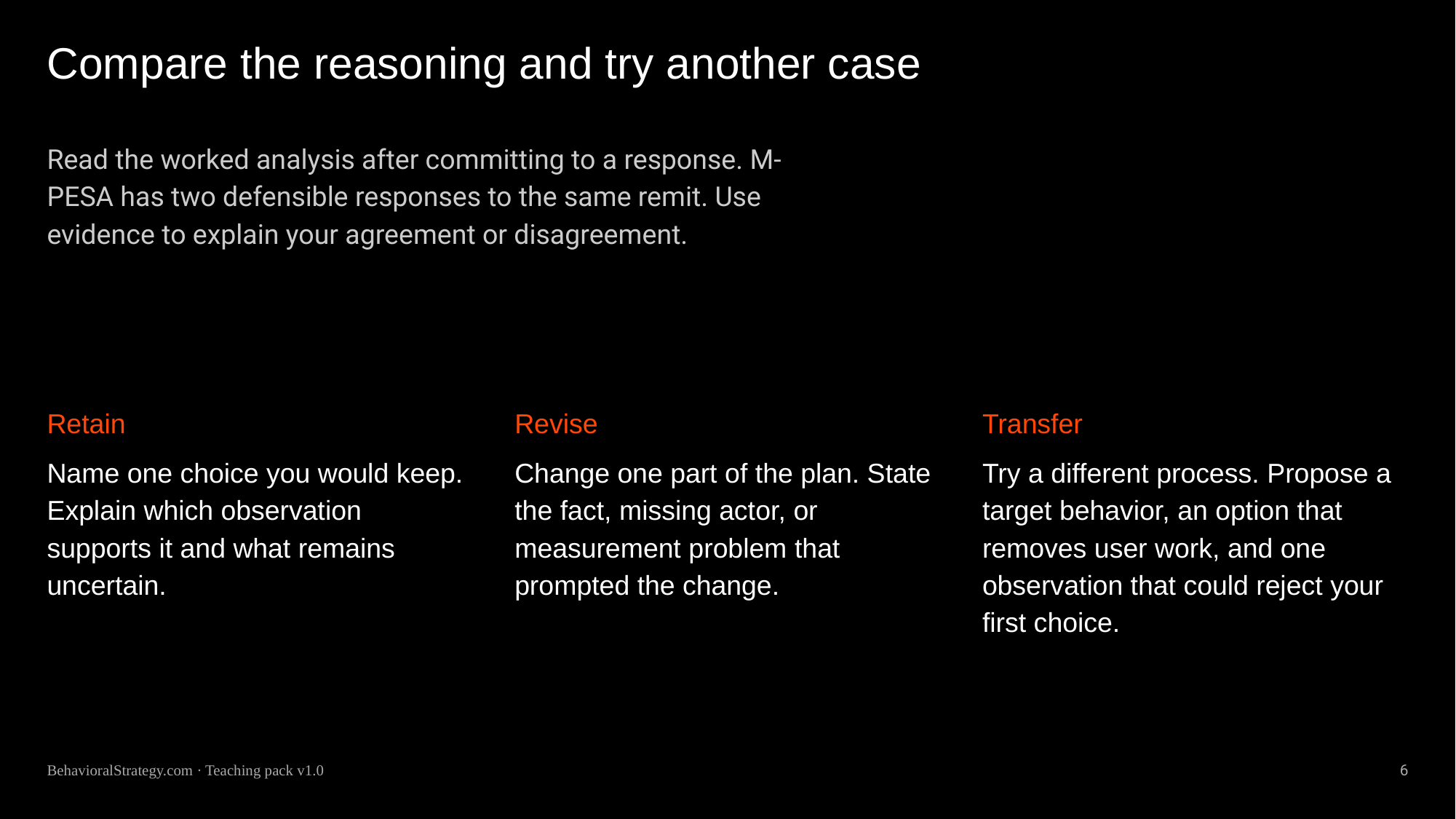

# Compare the reasoning and try another case
Read the worked analysis after committing to a response. M-PESA has two defensible responses to the same remit. Use evidence to explain your agreement or disagreement.
Retain
Name one choice you would keep. Explain which observation supports it and what remains uncertain.
Revise
Change one part of the plan. State the fact, missing actor, or measurement problem that prompted the change.
Transfer
Try a different process. Propose a target behavior, an option that removes user work, and one observation that could reject your first choice.
6
BehavioralStrategy.com · Teaching pack v1.0